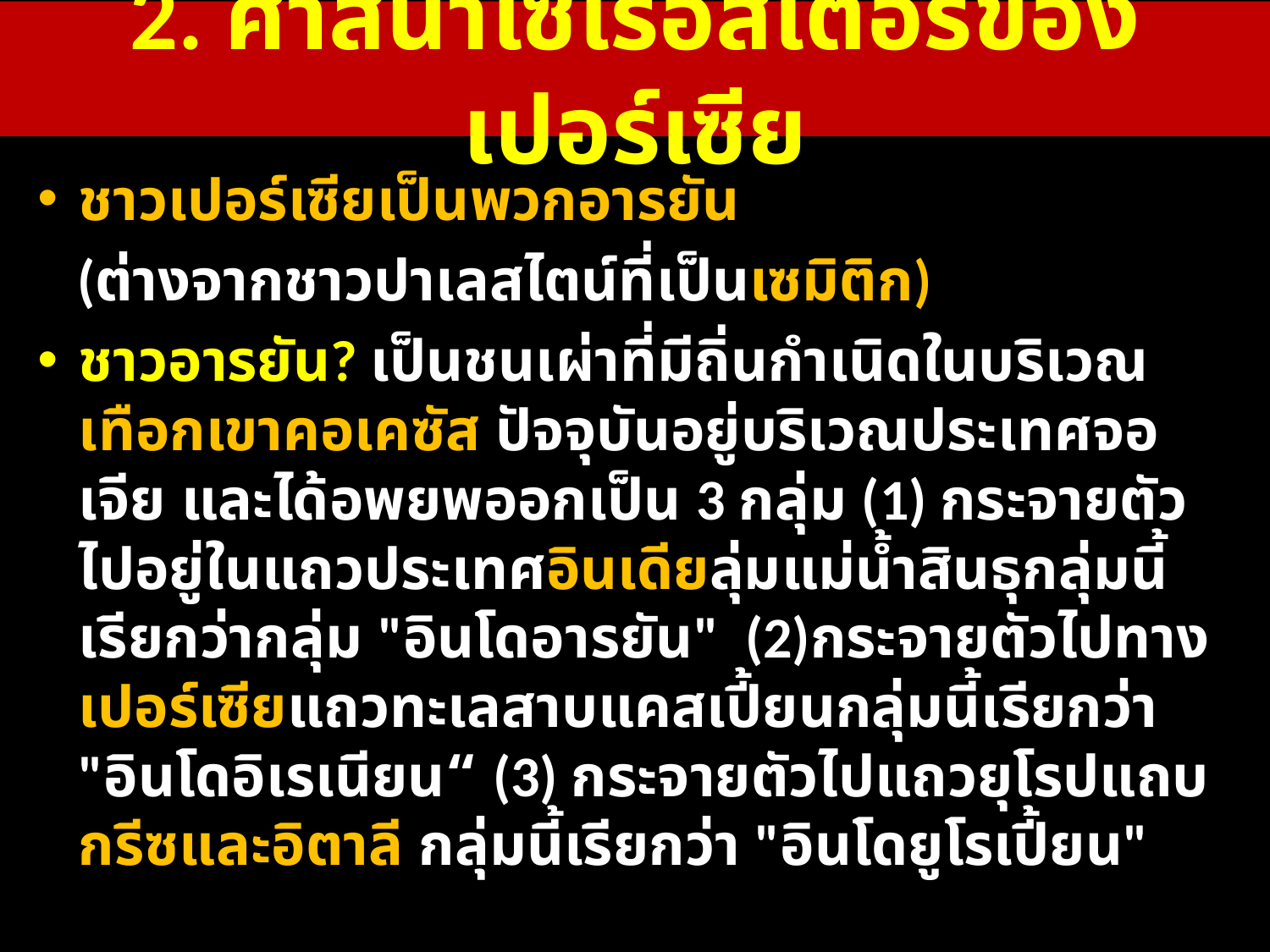

# 2. ศาสนาโซโรอัสเตอร์ของเปอร์เซีย
ชาวเปอร์เซียเป็นพวกอารยัน
   (ต่างจากชาวปาเลสไตน์ที่เป็นเซมิติก)
ชาวอารยัน? เป็นชนเผ่าที่มีถิ่นกำเนิดในบริเวณเทือกเขาคอเคซัส ปัจจุบันอยู่บริเวณประเทศจอเจีย และได้อพยพออกเป็น 3 กลุ่ม (1) กระจายตัวไปอยู่ในแถวประเทศอินเดียลุ่มแม่น้ำสินธุกลุ่มนี้เรียกว่ากลุ่ม "อินโดอารยัน"  (2)กระจายตัวไปทางเปอร์เซียแถวทะเลสาบแคสเปี้ยนกลุ่มนี้เรียกว่า "อินโดอิเรเนียน“ (3) กระจายตัวไปแถวยุโรปแถบกรีซและอิตาลี กลุ่มนี้เรียกว่า "อินโดยูโรเปี้ยน"